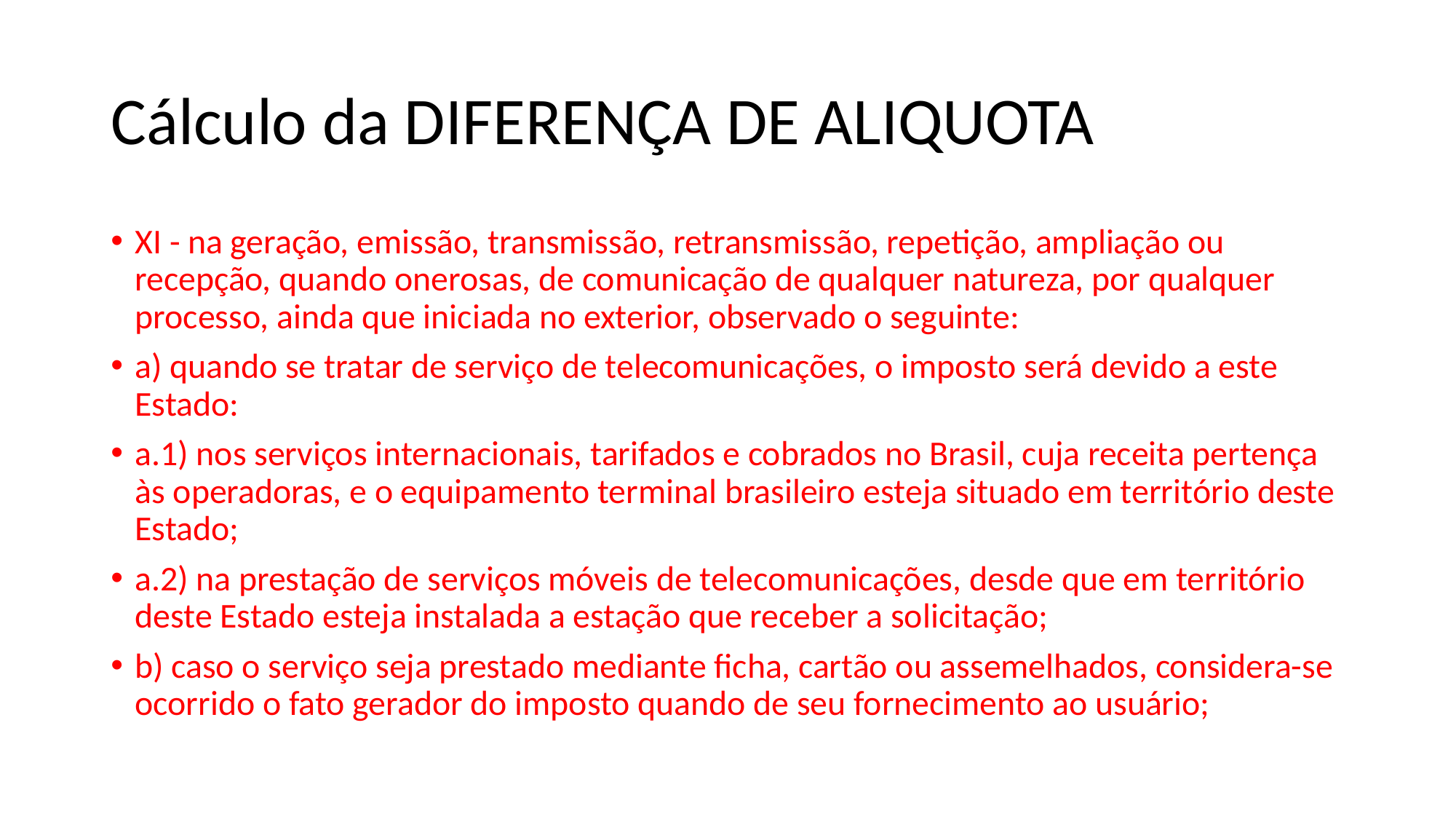

# Cálculo da DIFERENÇA DE ALIQUOTA
XI - na geração, emissão, transmissão, retransmissão, repetição, ampliação ou recepção, quando onerosas, de comunicação de qualquer natureza, por qualquer processo, ainda que iniciada no exterior, observado o seguinte:
a) quando se tratar de serviço de telecomunicações, o imposto será devido a este Estado:
a.1) nos serviços internacionais, tarifados e cobrados no Brasil, cuja receita pertença às operadoras, e o equipamento terminal brasileiro esteja situado em território deste Estado;
a.2) na prestação de serviços móveis de telecomunicações, desde que em território deste Estado esteja instalada a estação que receber a solicitação;
b) caso o serviço seja prestado mediante ficha, cartão ou assemelhados, considera-se ocorrido o fato gerador do imposto quando de seu fornecimento ao usuário;